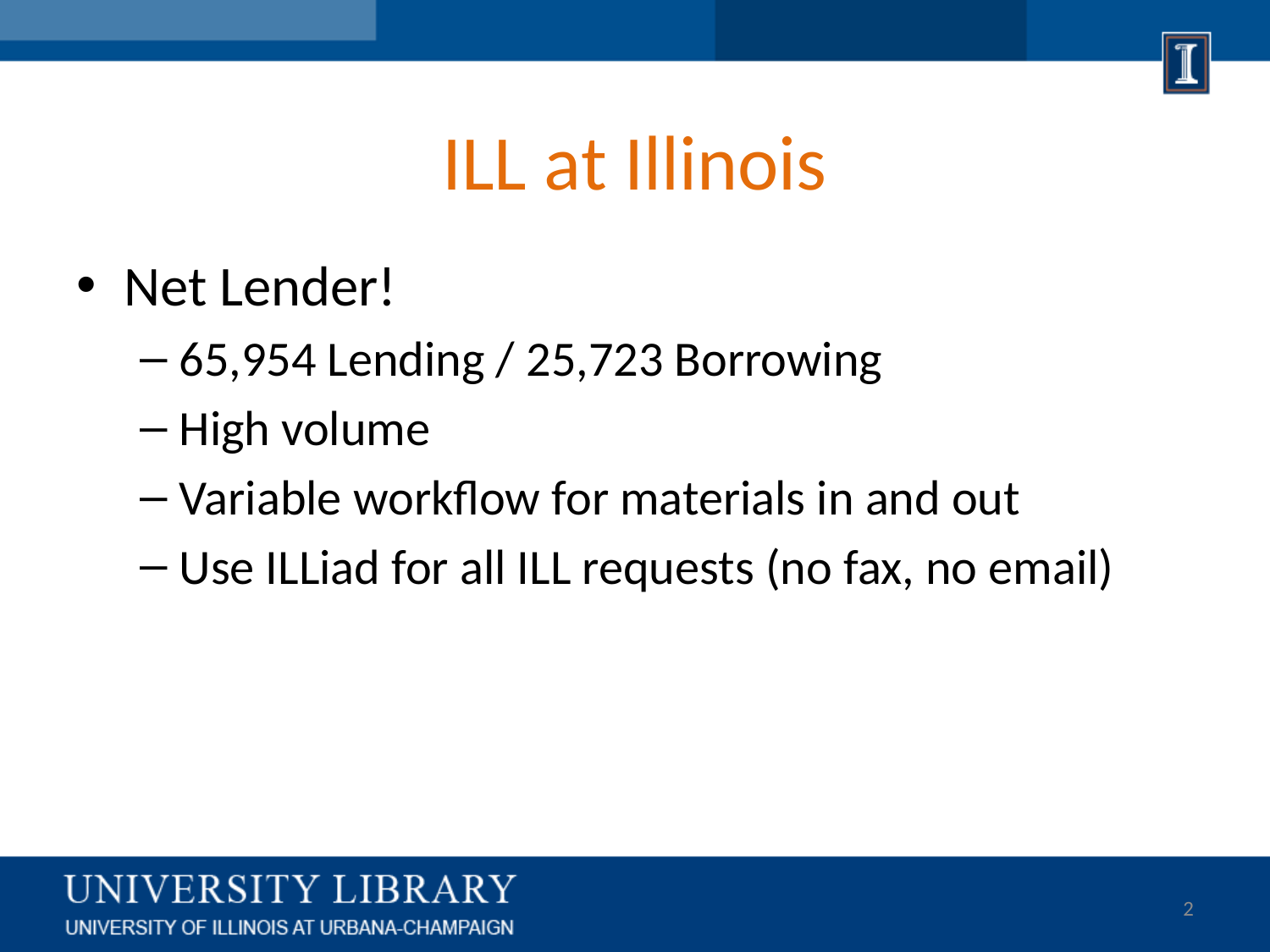

# ILL at Illinois
Net Lender!
65,954 Lending / 25,723 Borrowing
High volume
Variable workflow for materials in and out
Use ILLiad for all ILL requests (no fax, no email)
2